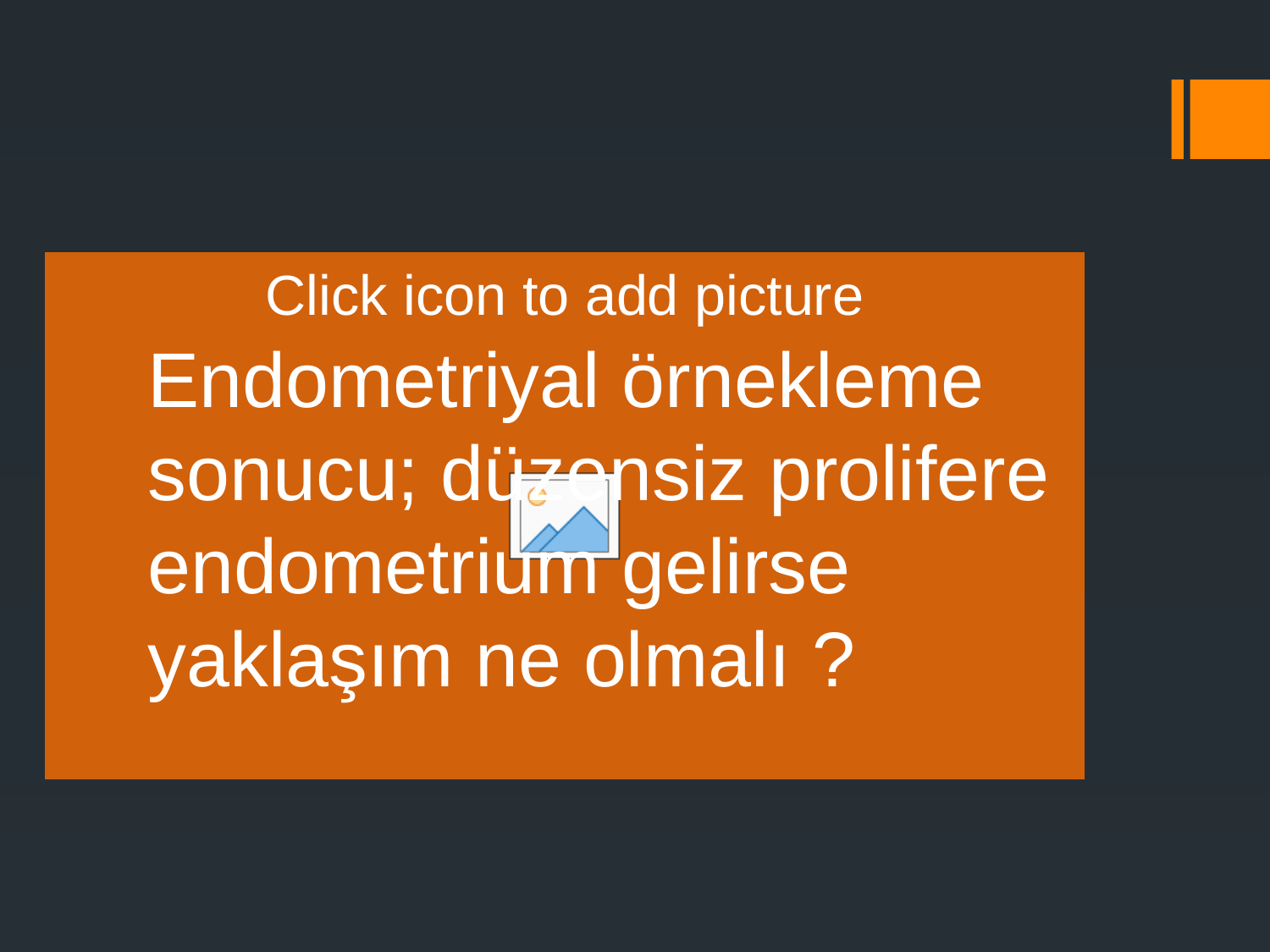

#
Endometriyal örnekleme sonucu; düzensiz prolifere endometrium gelirse yaklaşım ne olmalı ?